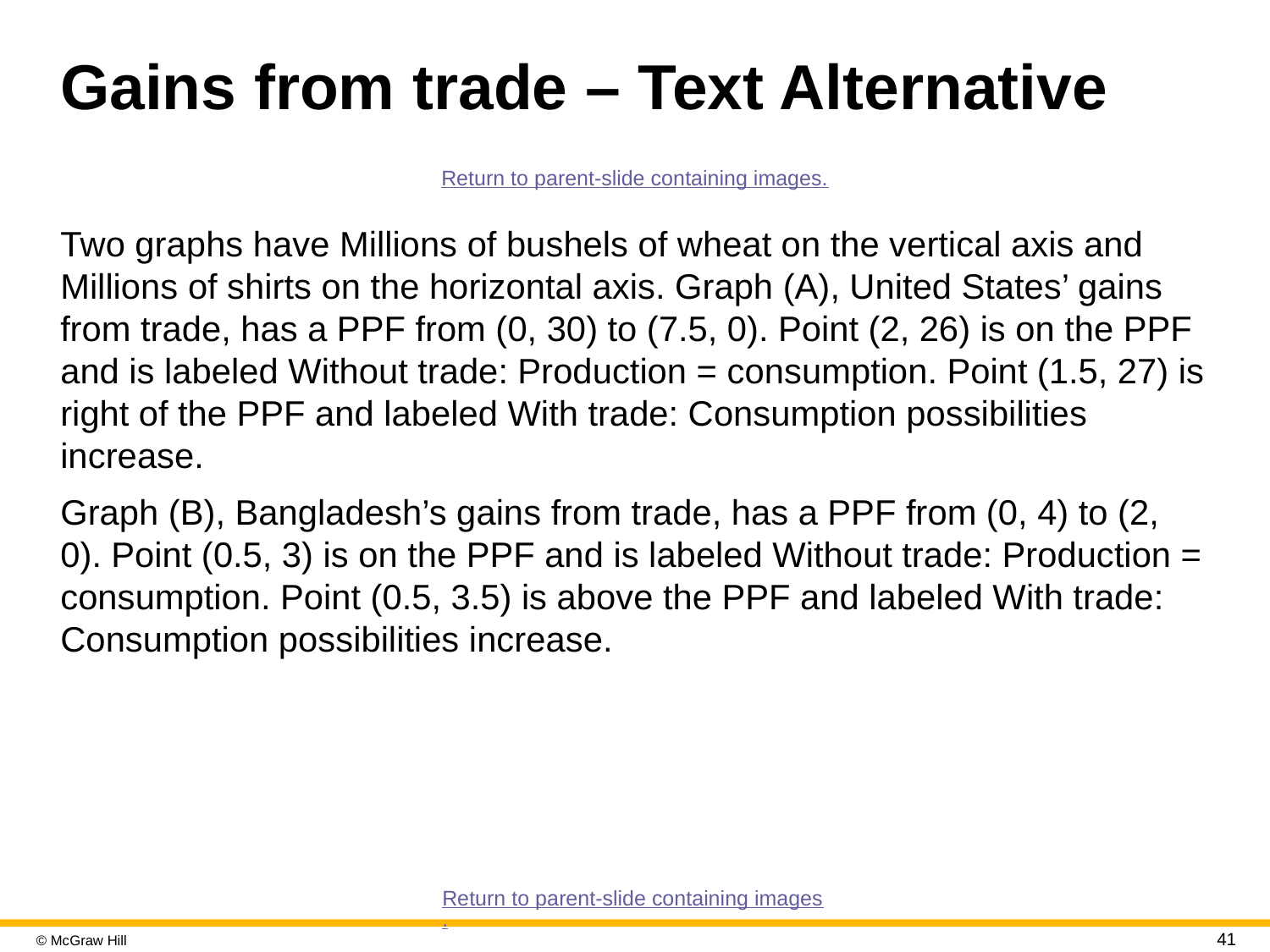

# Gains from trade – Text Alternative
Return to parent-slide containing images.
Two graphs have Millions of bushels of wheat on the vertical axis and Millions of shirts on the horizontal axis. Graph (A), United States’ gains from trade, has a PPF from (0, 30) to (7.5, 0). Point (2, 26) is on the PPF and is labeled Without trade: Production = consumption. Point (1.5, 27) is right of the PPF and labeled With trade: Consumption possibilities increase.
Graph (B), Bangladesh’s gains from trade, has a PPF from (0, 4) to (2, 0). Point (0.5, 3) is on the PPF and is labeled Without trade: Production = consumption. Point (0.5, 3.5) is above the PPF and labeled With trade: Consumption possibilities increase.
Return to parent-slide containing images.